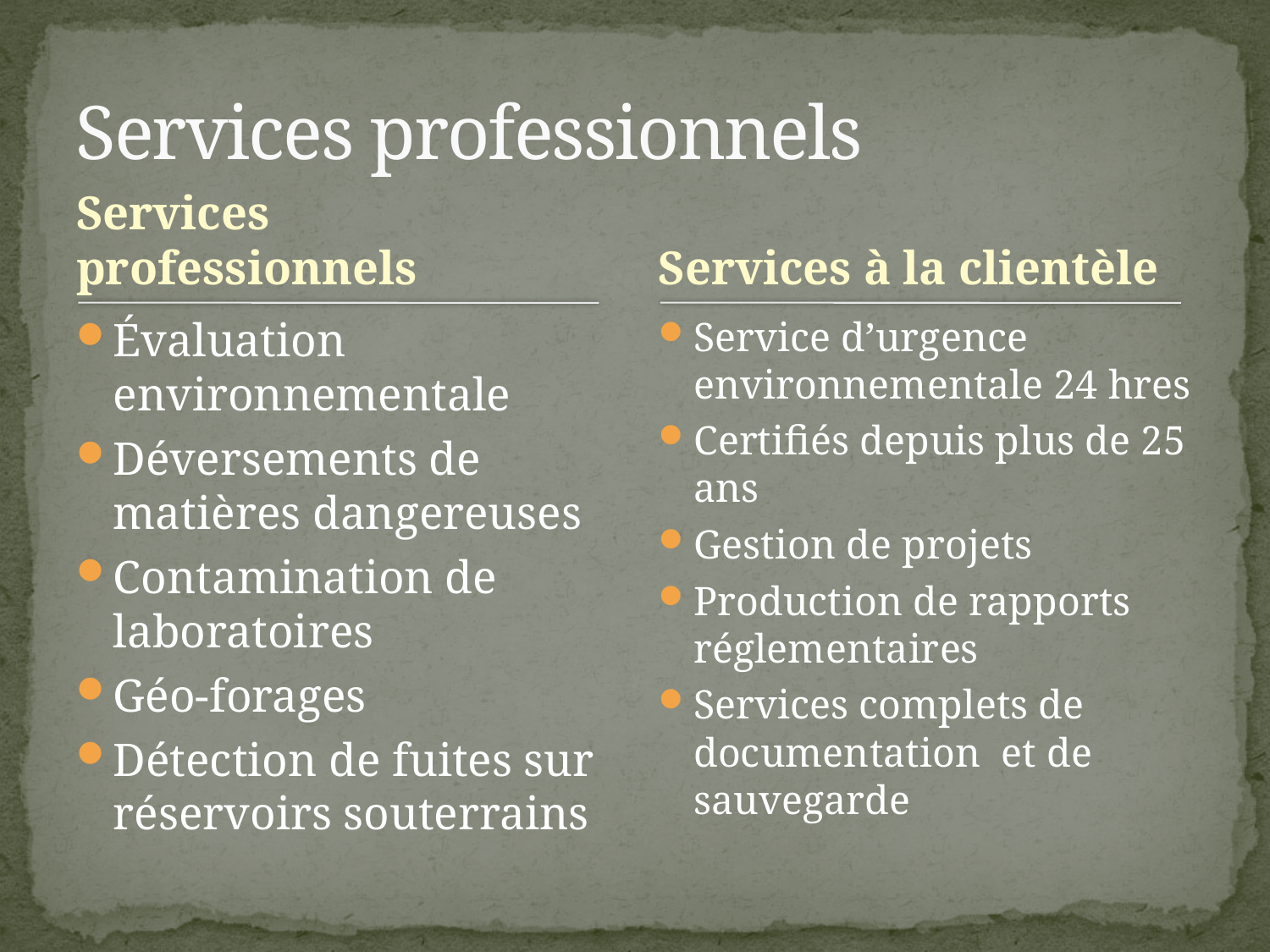

# Services professionnels
Services professionnels
Services à la clientèle
Évaluation environnementale
Déversements de matières dangereuses
Contamination de laboratoires
Géo-forages
Détection de fuites sur réservoirs souterrains
Service d’urgence  environnementale 24 hres
Certifiés depuis plus de 25 ans
Gestion de projets
Production de rapports réglementaires
Services complets de documentation  et de sauvegarde